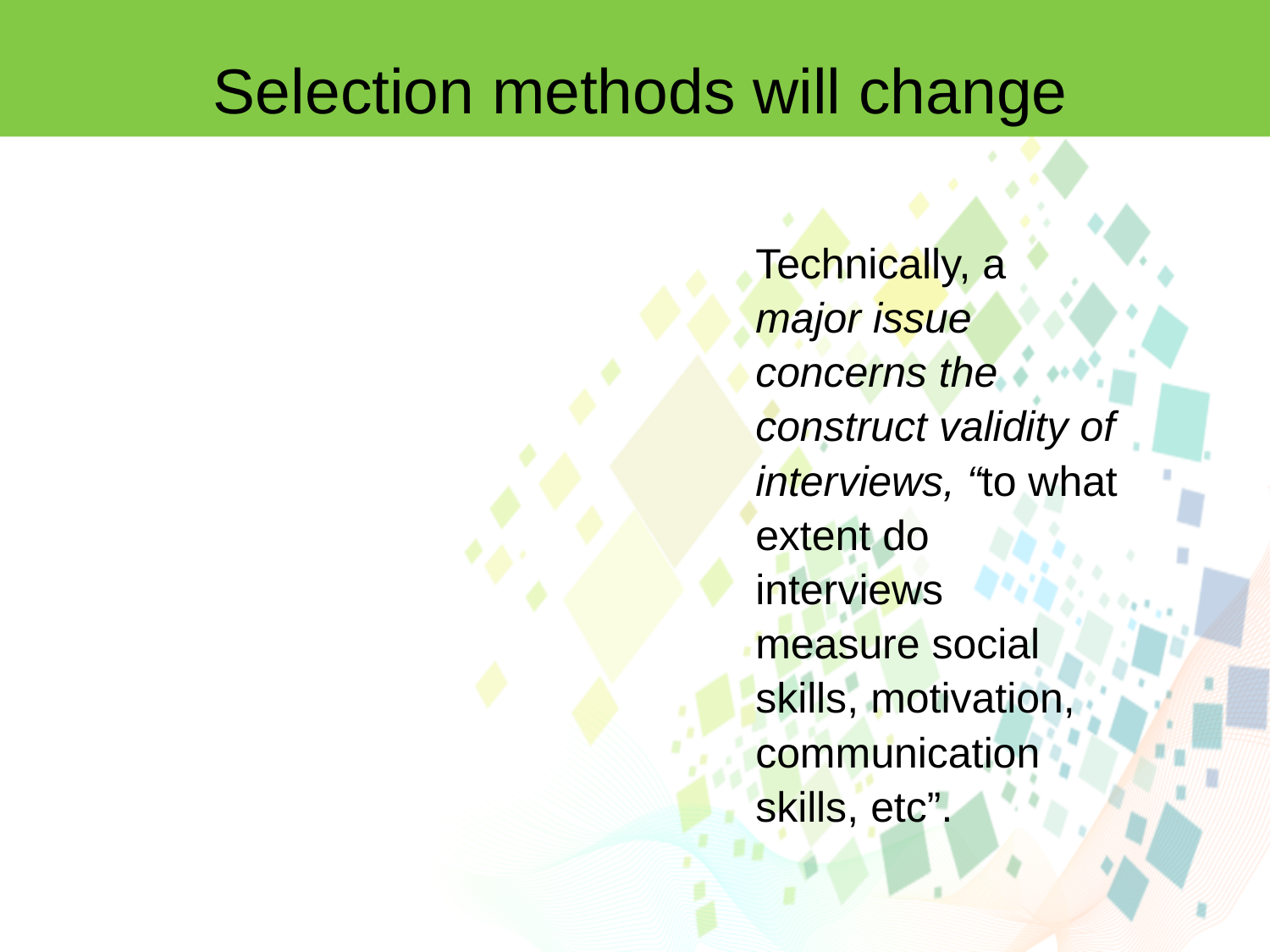

Selection methods will change
Technically, a major issue concerns the construct validity of interviews, “to what extent do interviews measure social skills, motivation, communication skills, etc”.